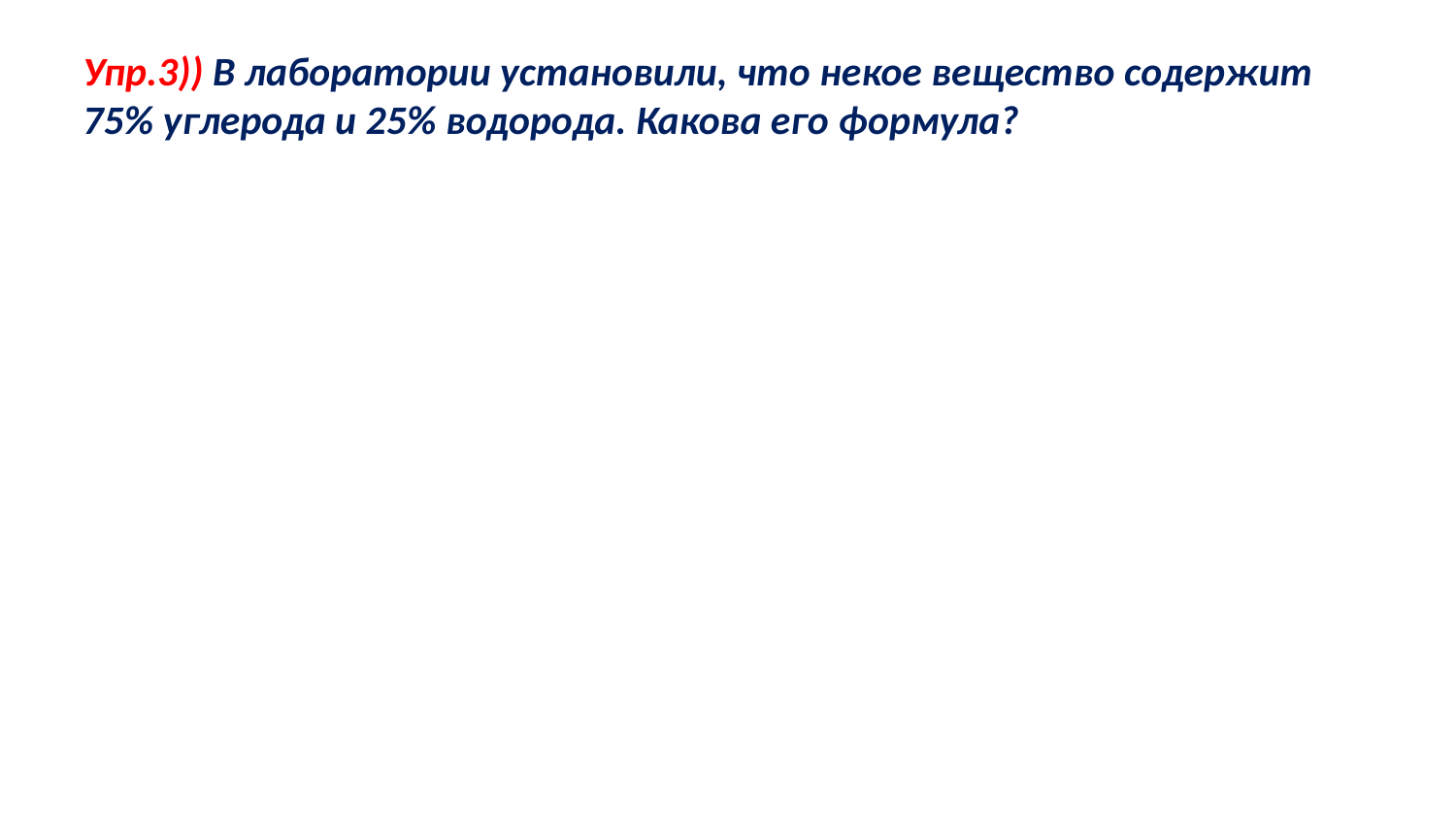

# Упр.3)) В лаборатории установили, что некое вещество содержит 75% углерода и 25% водорода. Какова его формула?